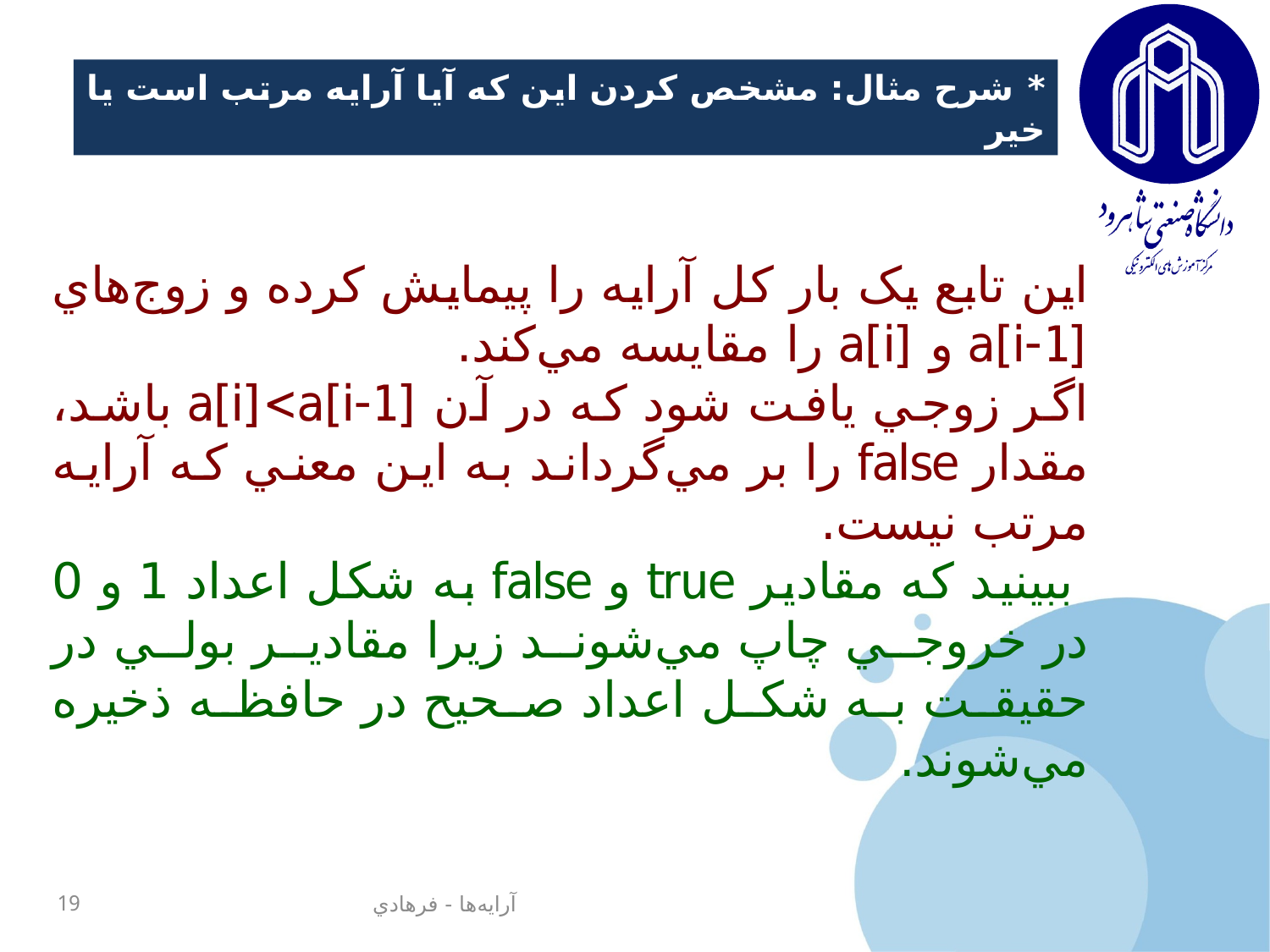

# * شرح مثال‌: مشخص كردن اين كه آيا آرايه مرتب است يا خير
اين تابع يک بار کل آرايه را پيمايش کرده و زوج‌هاي a[i-1] و a[i] را مقايسه مي‌کند.
اگر زوجي يافت شود که در آن a[i]<a[i-1] باشد، مقدار false را بر مي‌گرداند به اين معني که آرايه مرتب نيست.
 ببينيد که مقادير true و false به شکل اعداد 1 و 0 در خروجي چاپ مي‌شوند زيرا مقادير بولي در حقيقت به شکل اعداد صحيح در حافظه ذخيره مي‌شوند.
19
آرايه‌ها - فرهادي